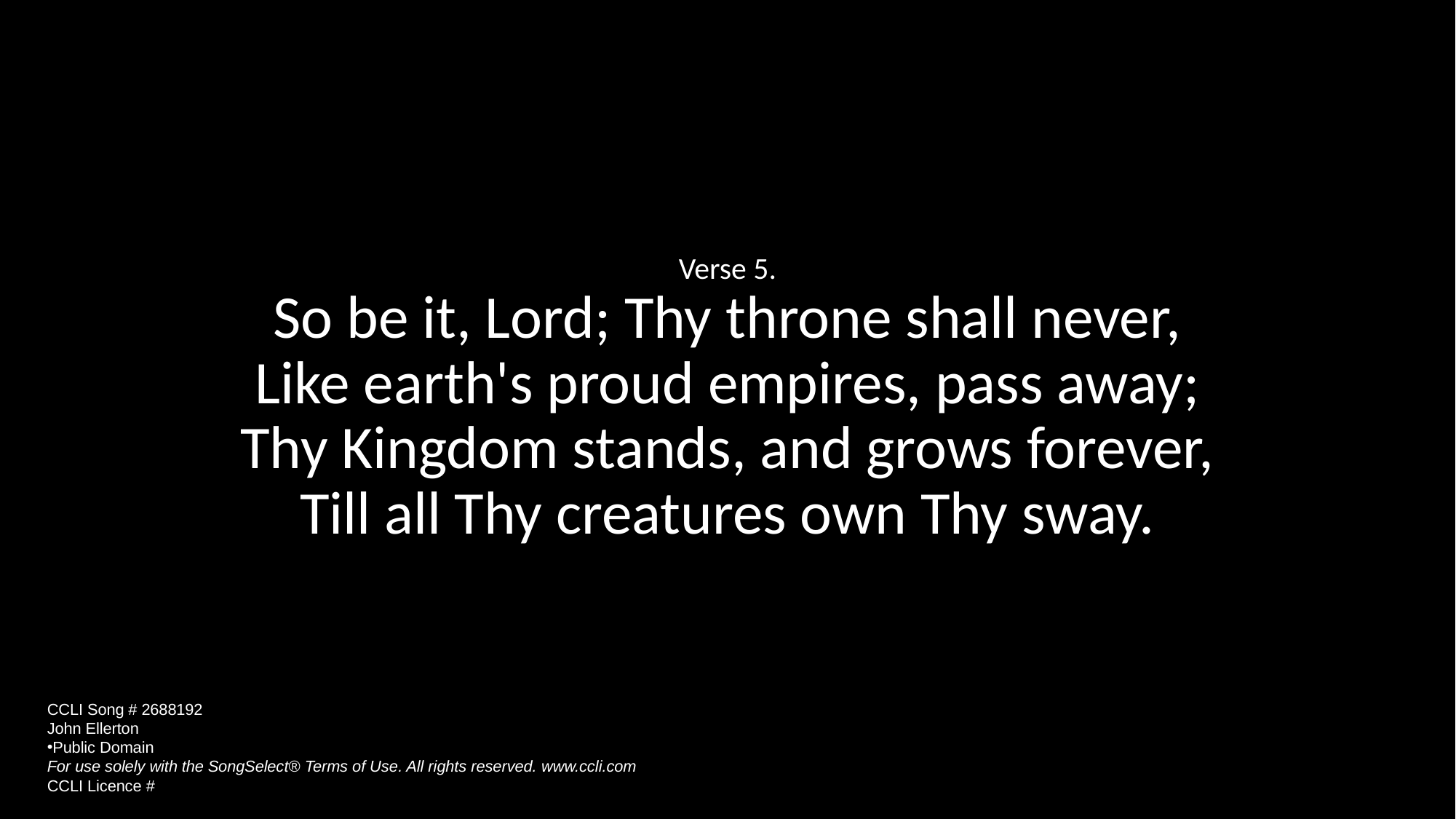

Verse 5.
So be it, Lord; Thy throne shall never,
Like earth's proud empires, pass away;
Thy Kingdom stands, and grows forever,
Till all Thy creatures own Thy sway.
CCLI Song # 2688192
John Ellerton
Public Domain
For use solely with the SongSelect® Terms of Use. All rights reserved. www.ccli.com
CCLI Licence #